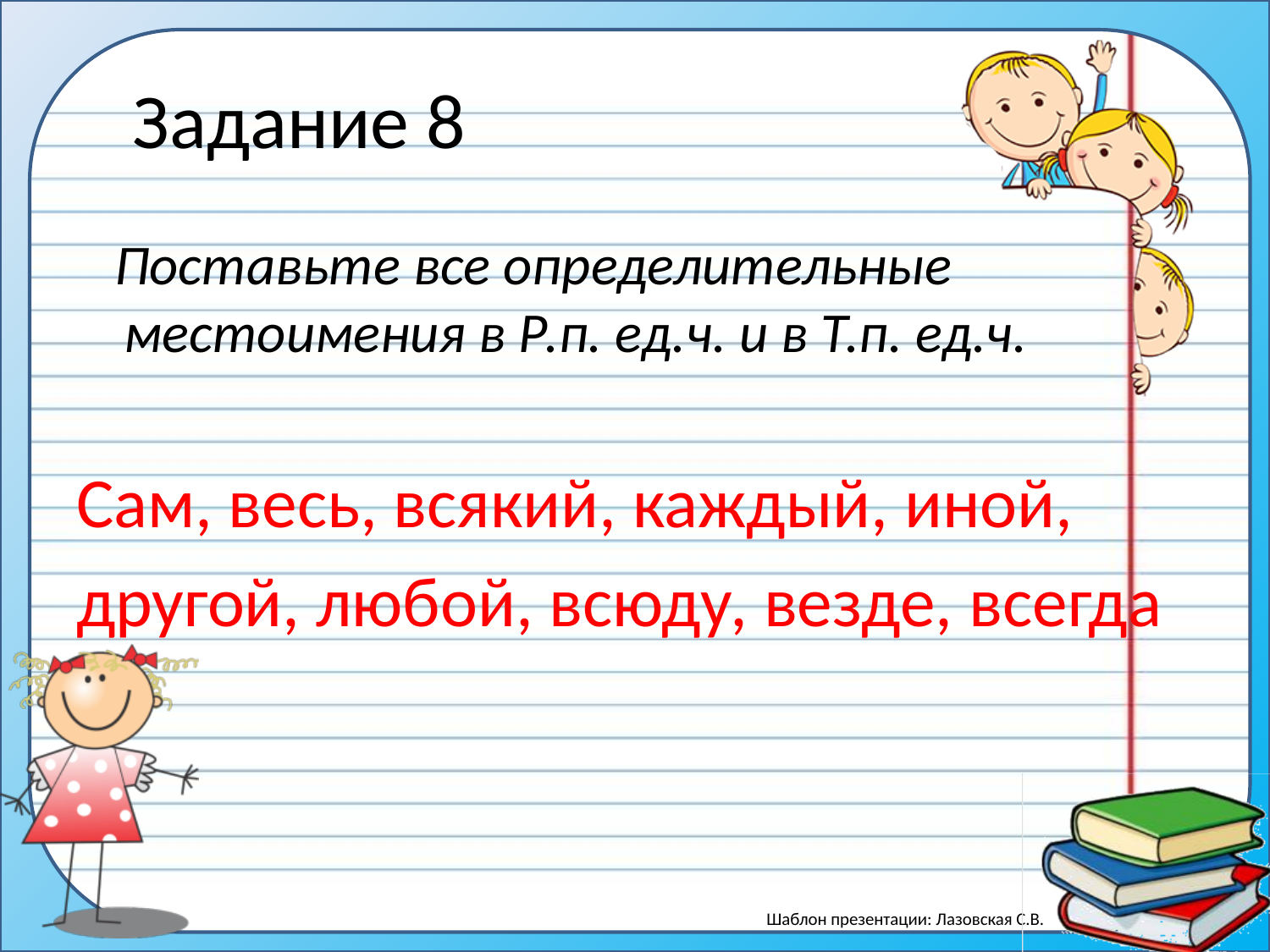

# Задание 8
   Поставьте все определительные местоимения в Р.п. ед.ч. и в Т.п. ед.ч.

Сам, весь, всякий, каждый, иной,
другой, любой, всюду, везде, всегда